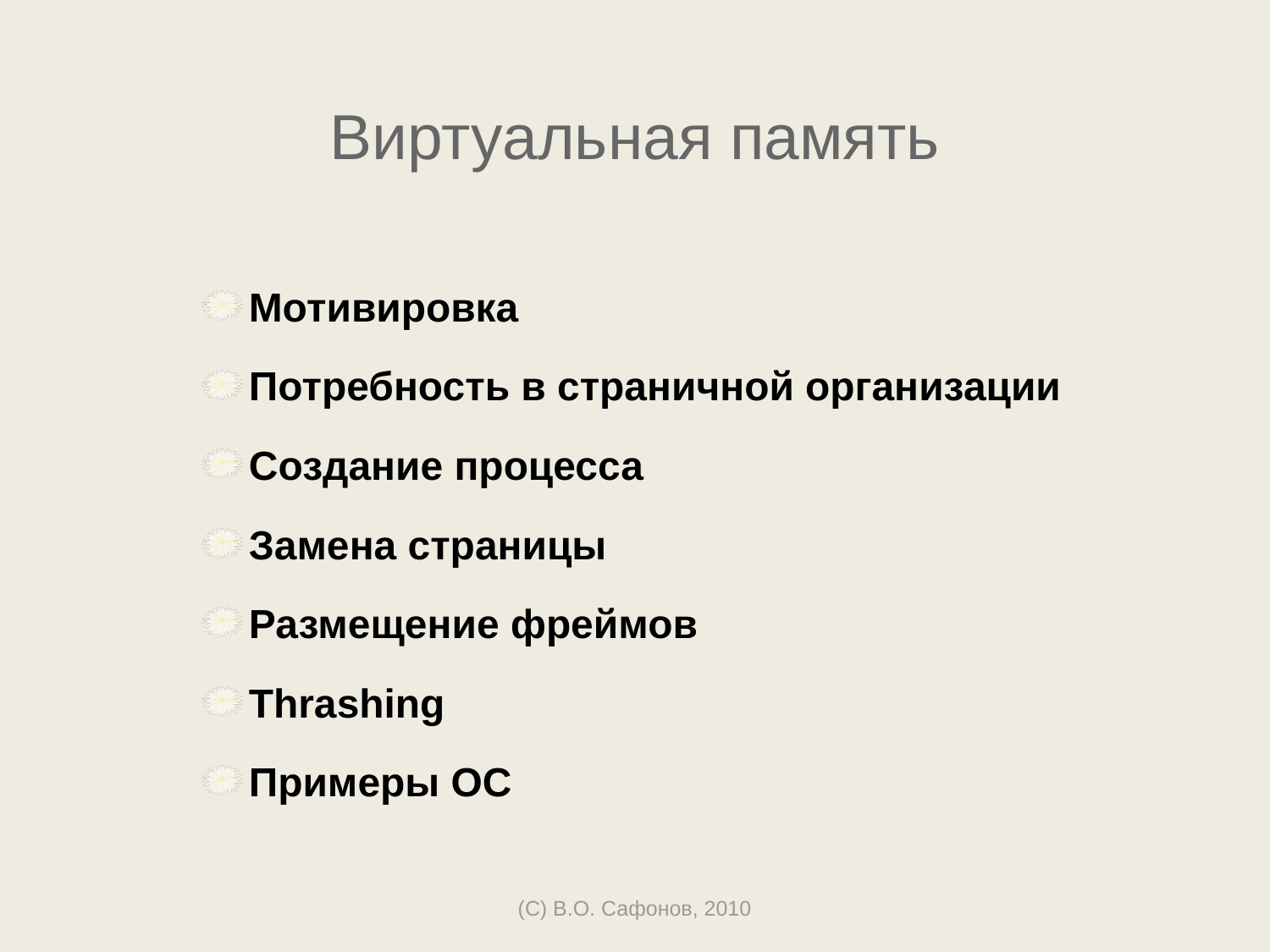

# Виртуальная память
Мотивировка
Потребность в страничной организации
Создание процесса
Замена страницы
Размещение фреймов
Thrashing
Примеры ОС

(C) В.О. Сафонов, 2010